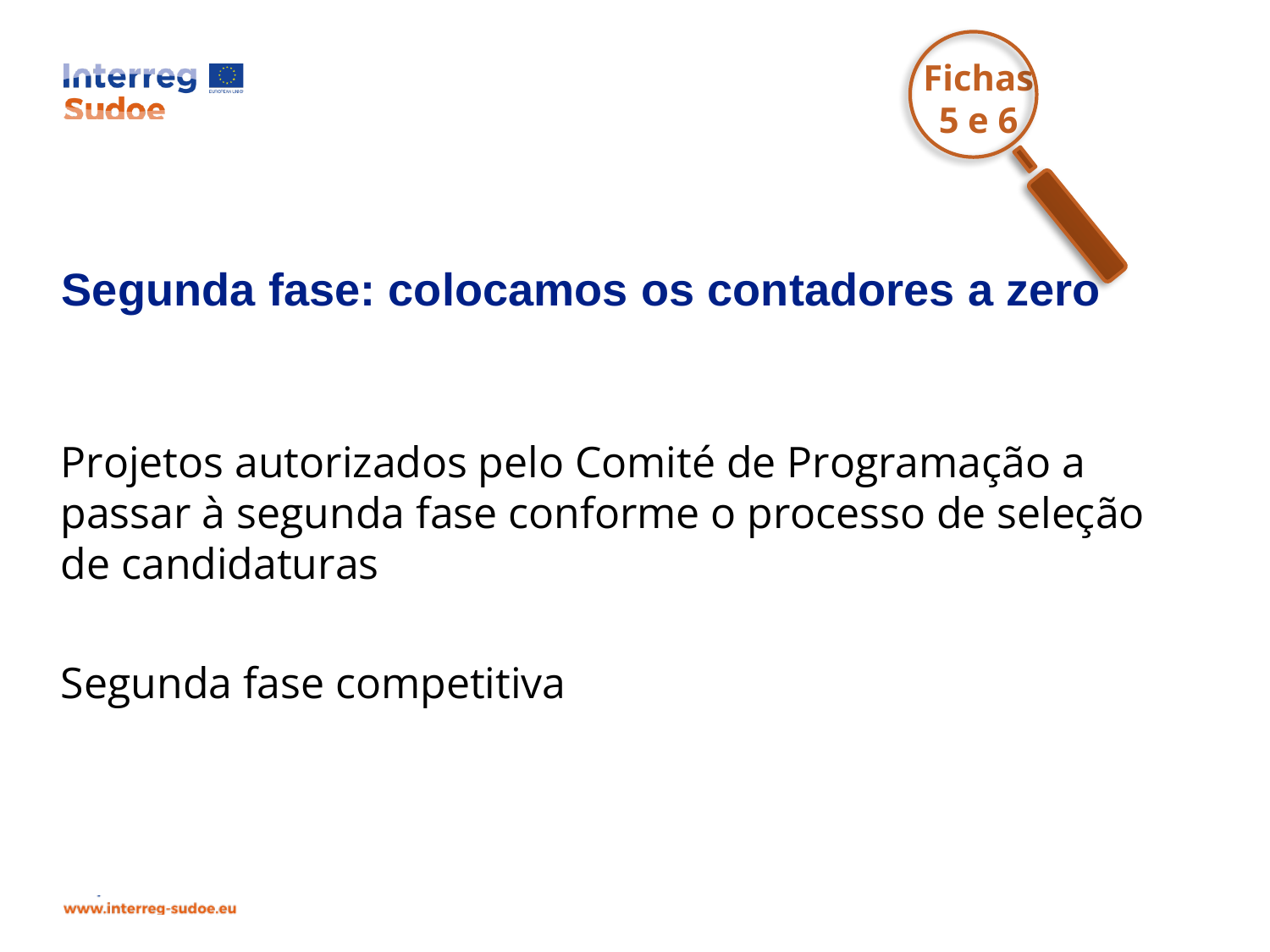

Projetos autorizados pelo Comité de Programação a passar à segunda fase conforme o processo de seleção de candidaturas

Segunda fase competitiva

Fichas
5 e 6
# Segunda fase: colocamos os contadores a zero